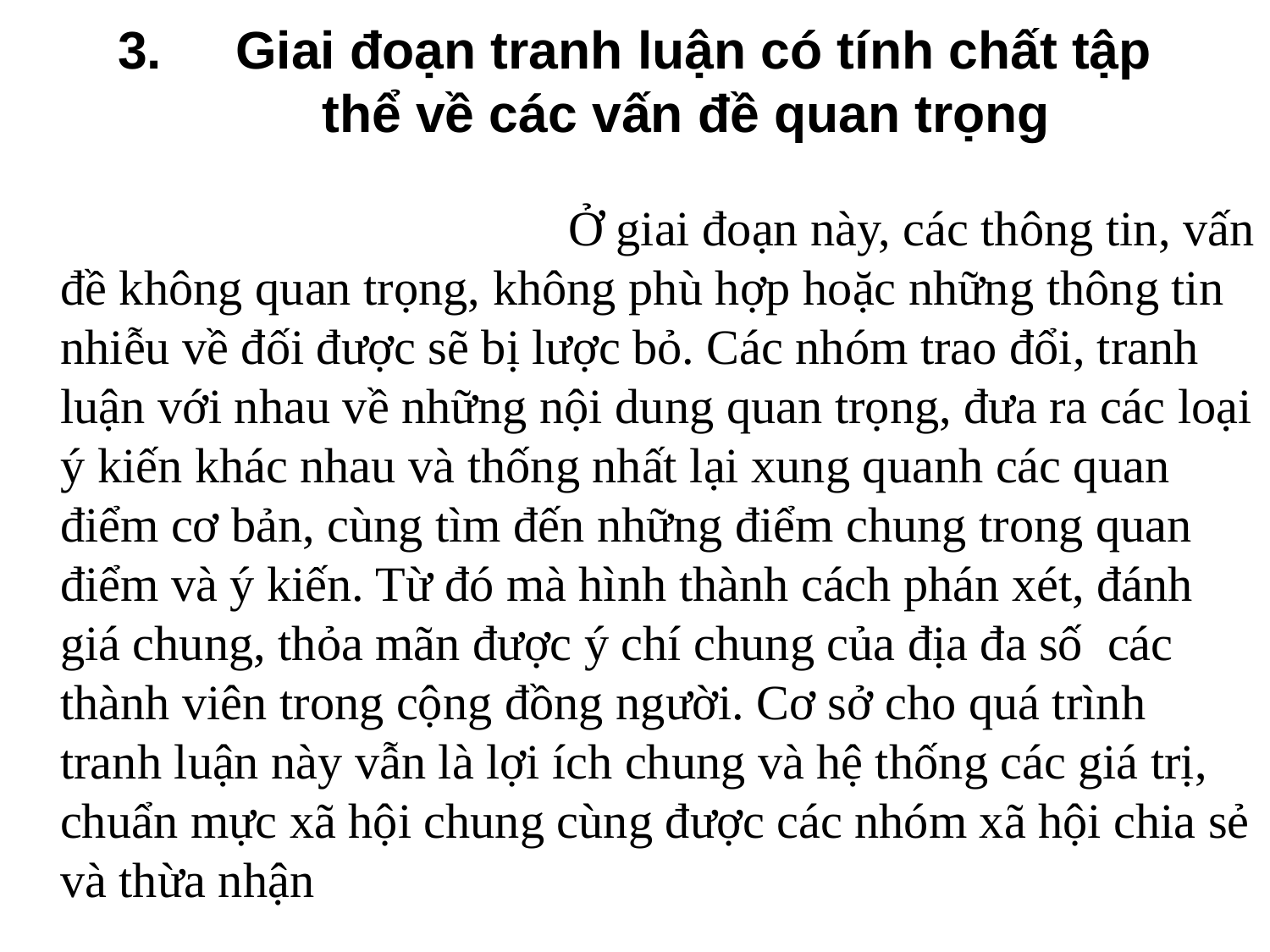

# Giai đoạn tranh luận có tính chất tập thể về các vấn đề quan trọng
					Ở giai đoạn này, các thông tin, vấn đề không quan trọng, không phù hợp hoặc những thông tin nhiễu về đối được sẽ bị lược bỏ. Các nhóm trao đổi, tranh luận với nhau về những nội dung quan trọng, đưa ra các loại ý kiến khác nhau và thống nhất lại xung quanh các quan điểm cơ bản, cùng tìm đến những điểm chung trong quan điểm và ý kiến. Từ đó mà hình thành cách phán xét, đánh giá chung, thỏa mãn được ý chí chung của địa đa số  các thành viên trong cộng đồng người. Cơ sở cho quá trình tranh luận này vẫn là lợi ích chung và hệ thống các giá trị, chuẩn mực xã hội chung cùng được các nhóm xã hội chia sẻ và thừa nhận